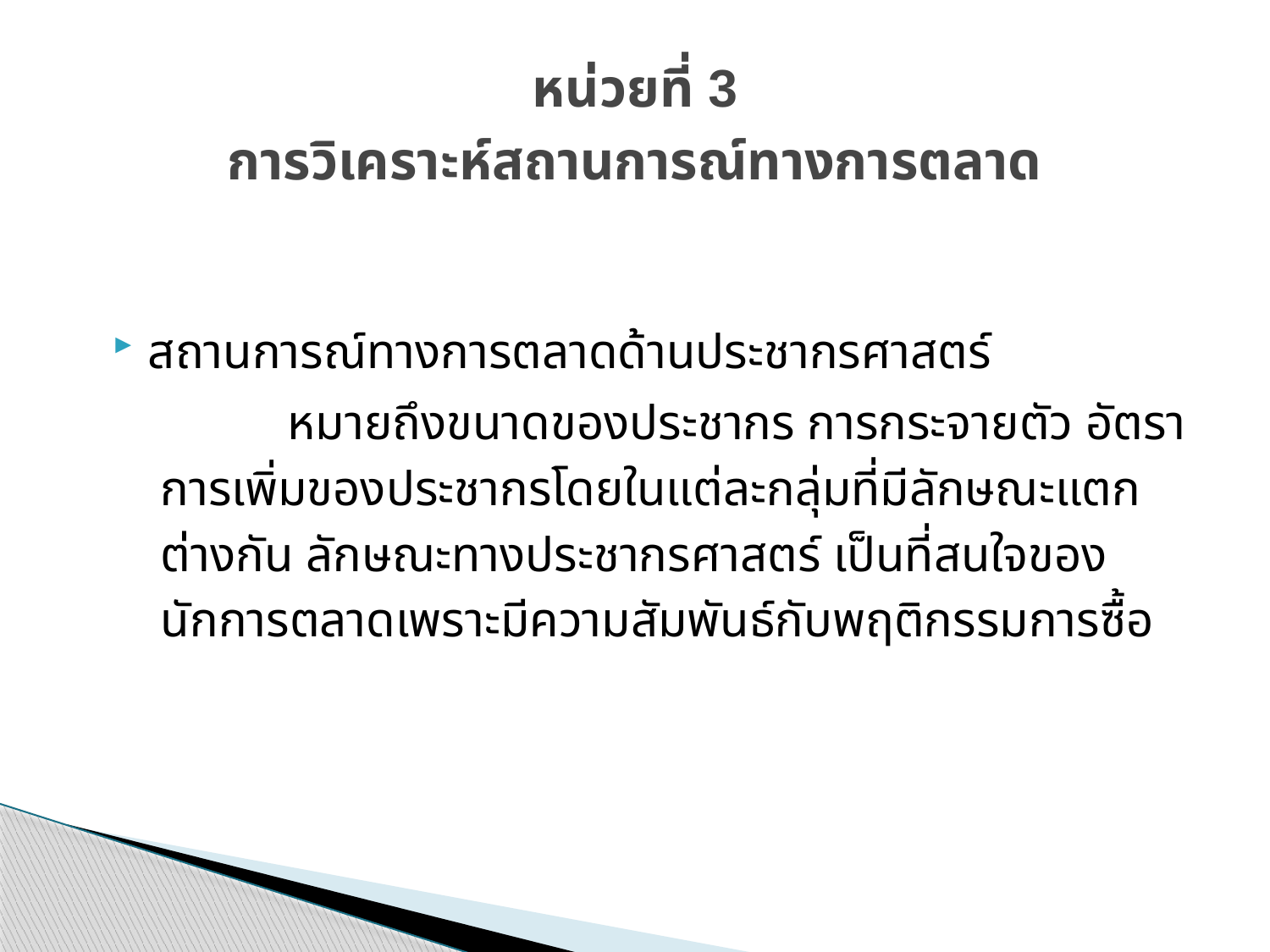

# หน่วยที่ 3 การวิเคราะห์สถานการณ์ทางการตลาด
สถานการณ์ทางการตลาดด้านประชากรศาสตร์
	หมายถึงขนาดของประชากร การกระจายตัว อัตราการเพิ่มของประชากรโดยในแต่ละกลุ่มที่มีลักษณะแตกต่างกัน ลักษณะทางประชากรศาสตร์ เป็นที่สนใจของนักการตลาดเพราะมีความสัมพันธ์กับพฤติกรรมการซื้อ